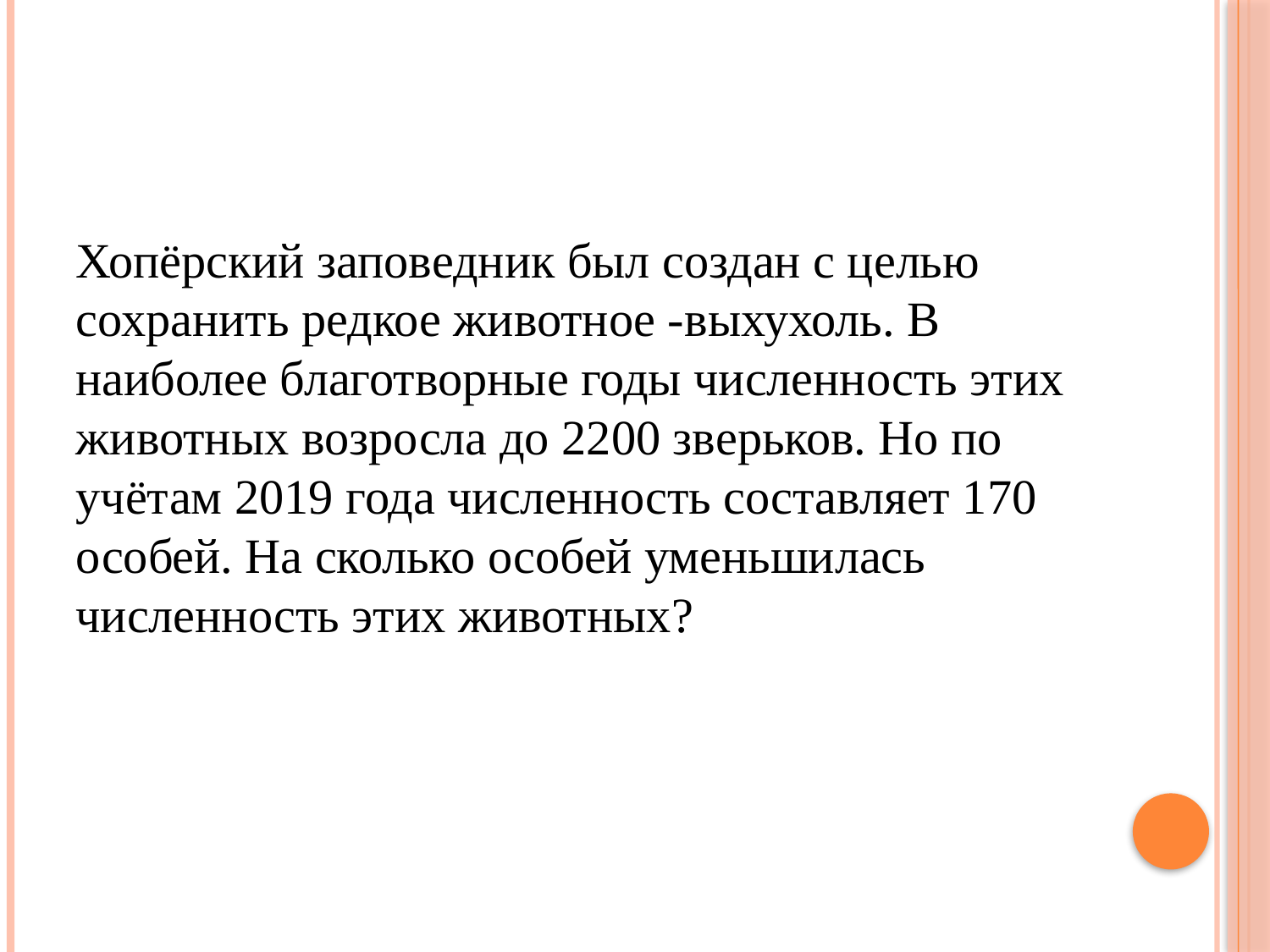

#
Хопёрский заповедник был создан с целью сохранить редкое животное -выхухоль. В наиболее благотворные годы численность этих животных возросла до 2200 зверьков. Но по учётам 2019 года численность составляет 170 особей. На сколько особей уменьшилась численность этих животных?